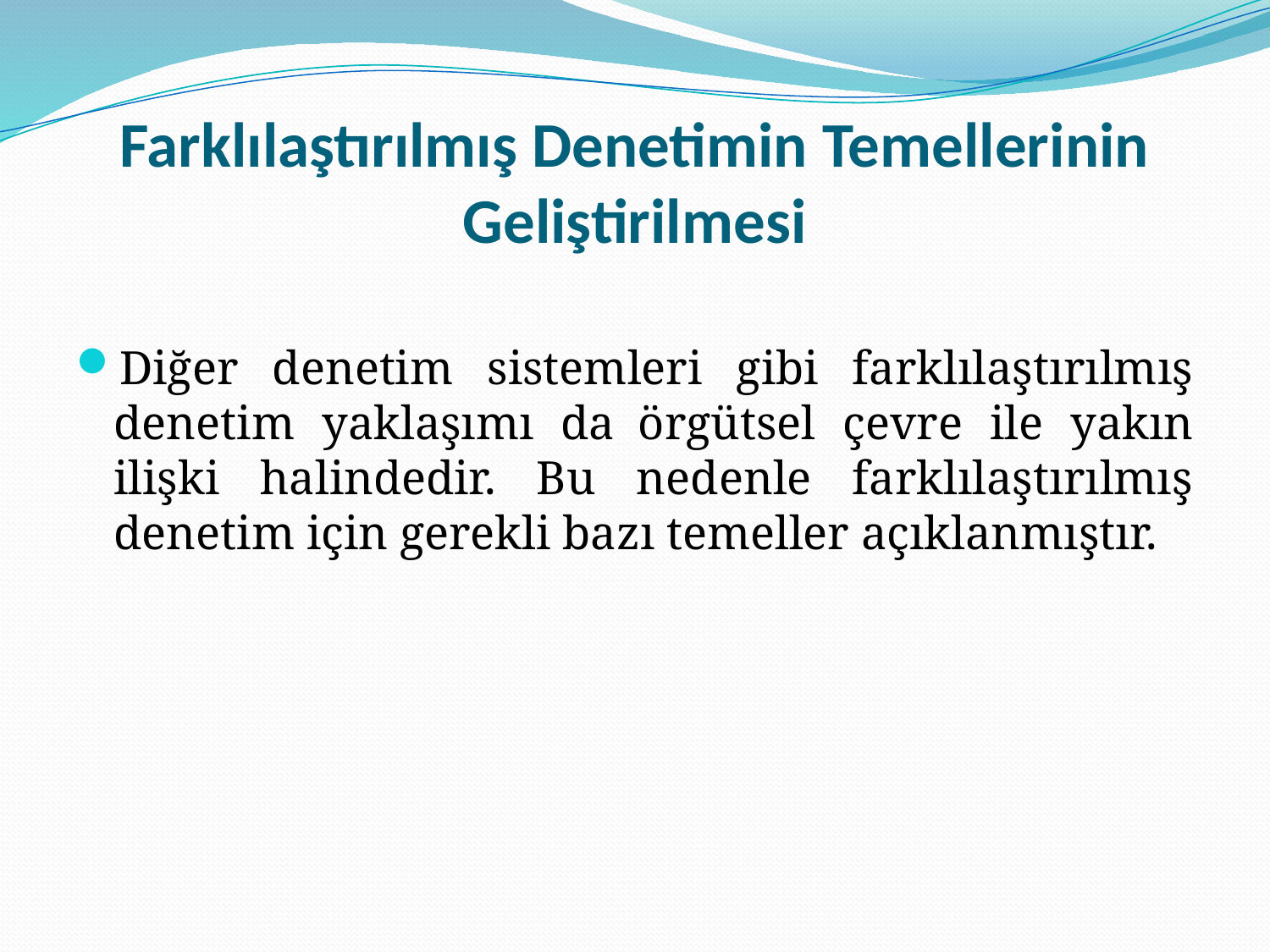

# Farklılaştırılmış Denetimin Temellerinin Geliştirilmesi

Diğer denetim sistemleri gibi farklılaştırılmış denetim yaklaşımı da örgütsel çevre ile yakın ilişki halindedir. Bu nedenle farklılaştırılmış denetim için gerekli bazı temeller açıklanmıştır.